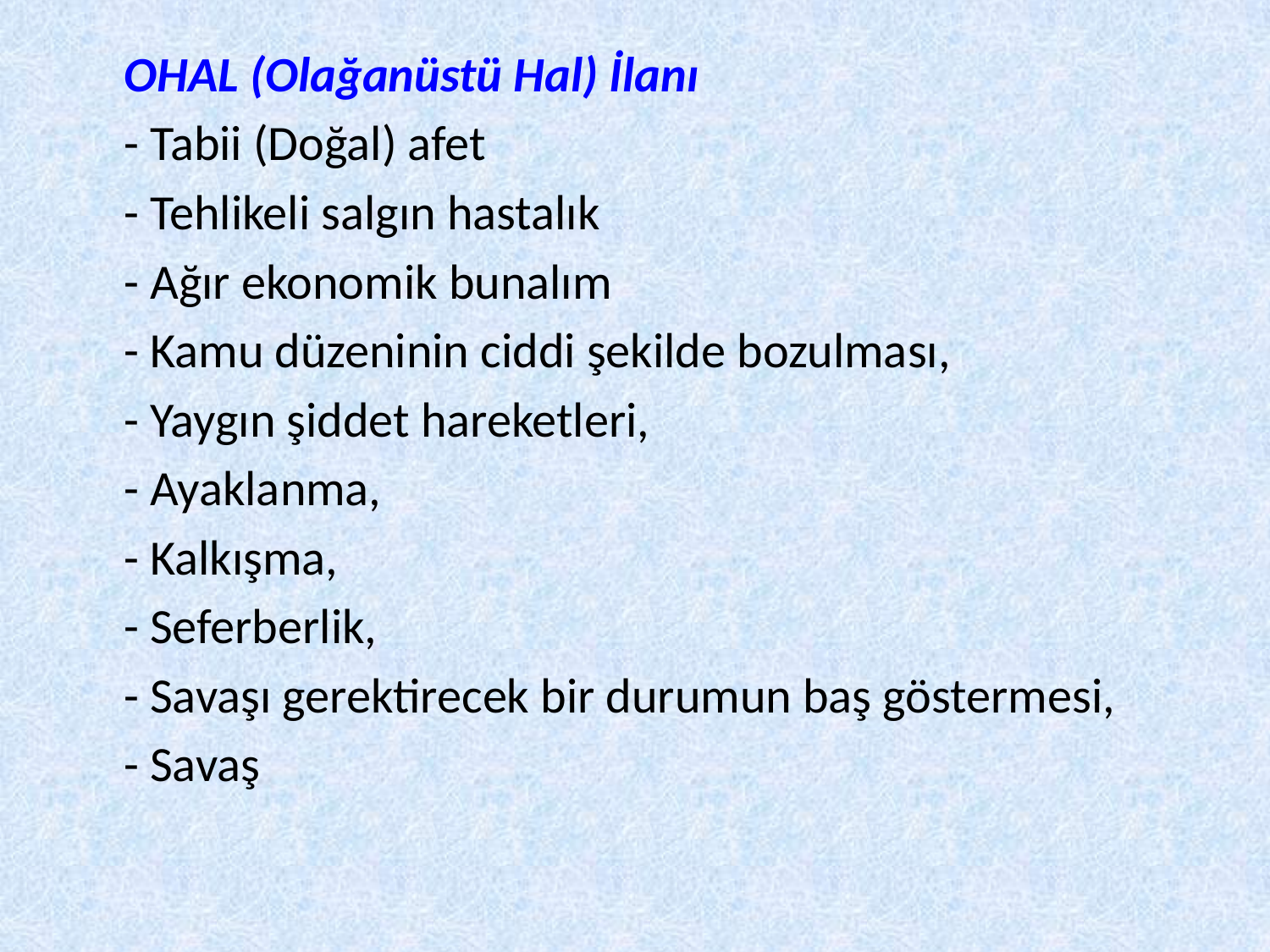

OHAL (Olağanüstü Hal) İlanı
	- Tabii (Doğal) afet
	- Tehlikeli salgın hastalık
	- Ağır ekonomik bunalım
	- Kamu düzeninin ciddi şekilde bozulması,
	- Yaygın şiddet hareketleri,
	- Ayaklanma,
	- Kalkışma,
	- Seferberlik,
	- Savaşı gerektirecek bir durumun baş göstermesi,
	- Savaş